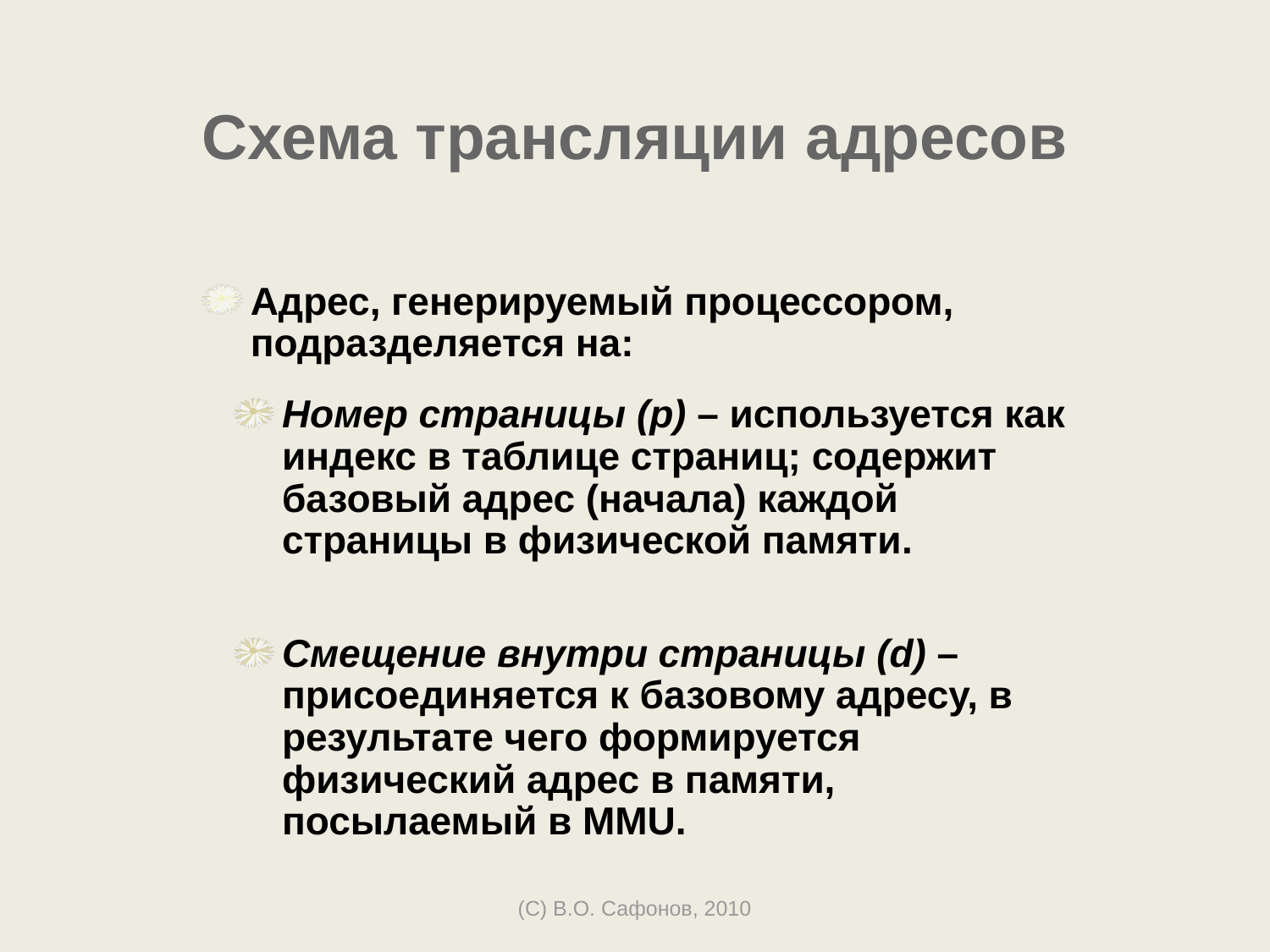

# Схема трансляции адресов
Адрес, генерируемый процессором, подразделяется на:
Номер страницы (p) – используется как индекс в таблице страниц; содержит базовый адрес (начала) каждой страницы в физической памяти.
Смещение внутри страницы (d) – присоединяется к базовому адресу, в результате чего формируется физический адрес в памяти, посылаемый в MMU.

(C) В.О. Сафонов, 2010